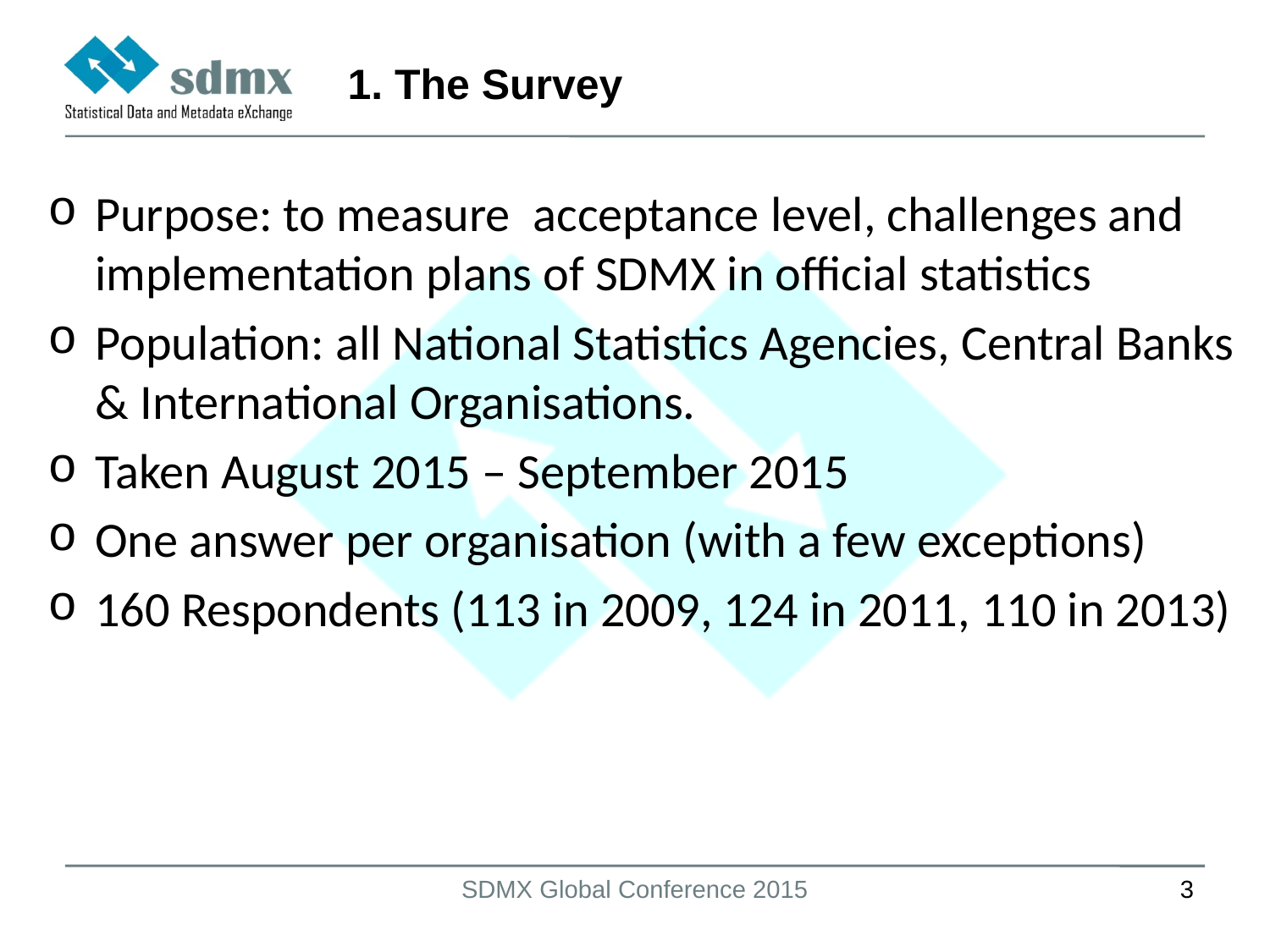

# 1. The Survey
Purpose: to measure  acceptance level, challenges and implementation plans of SDMX in official statistics
Population: all National Statistics Agencies, Central Banks & International Organisations.
Taken August 2015 – September 2015
One answer per organisation (with a few exceptions)
160 Respondents (113 in 2009, 124 in 2011, 110 in 2013)

SDMX Global Conference 2015
3